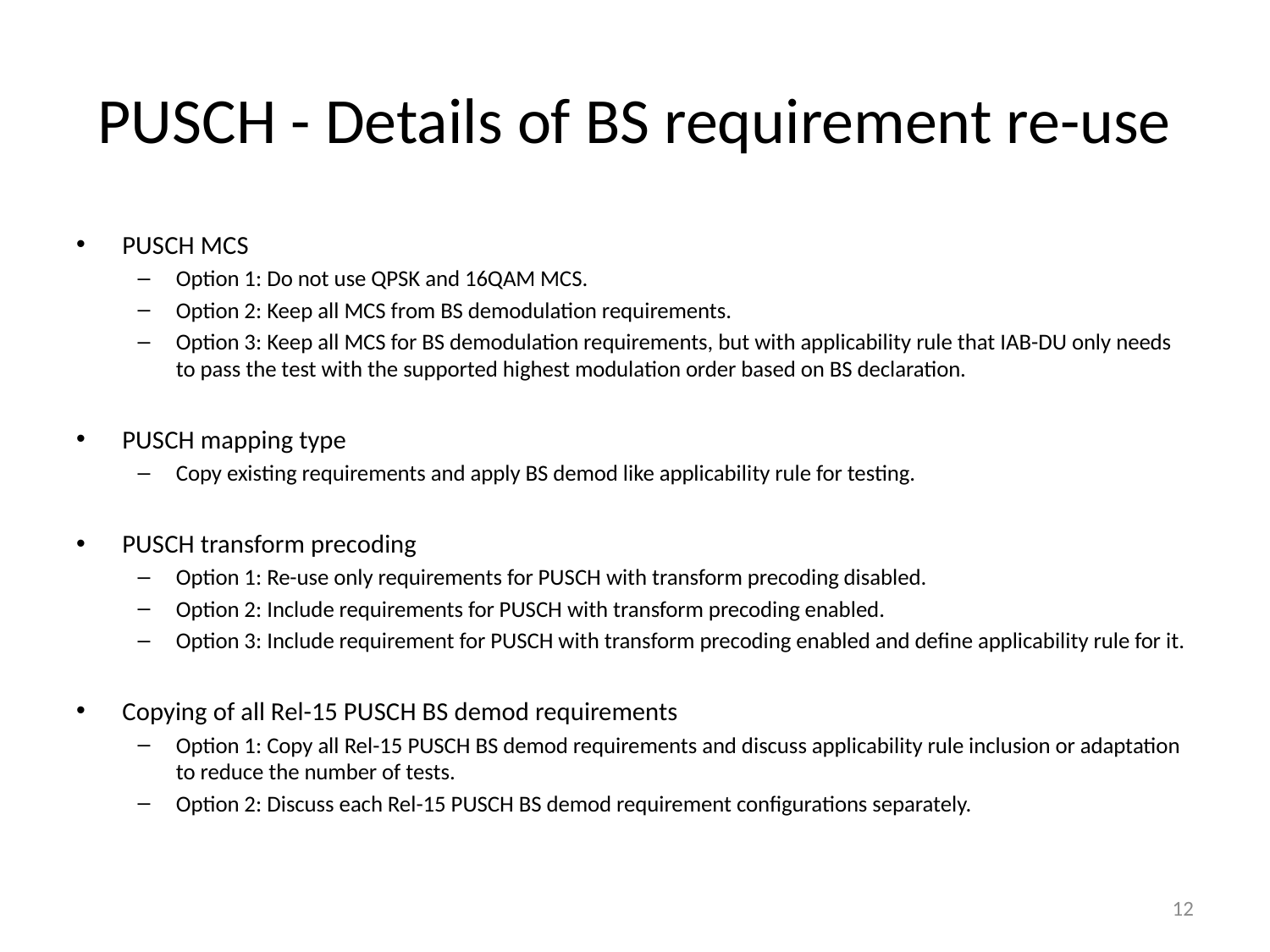

# PUSCH - Details of BS requirement re-use
PUSCH MCS
Option 1: Do not use QPSK and 16QAM MCS.
Option 2: Keep all MCS from BS demodulation requirements.
Option 3: Keep all MCS for BS demodulation requirements, but with applicability rule that IAB-DU only needs to pass the test with the supported highest modulation order based on BS declaration.

PUSCH mapping type
Copy existing requirements and apply BS demod like applicability rule for testing.

PUSCH transform precoding
Option 1: Re-use only requirements for PUSCH with transform precoding disabled.
Option 2: Include requirements for PUSCH with transform precoding enabled.
Option 3: Include requirement for PUSCH with transform precoding enabled and define applicability rule for it.

Copying of all Rel-15 PUSCH BS demod requirements
Option 1: Copy all Rel-15 PUSCH BS demod requirements and discuss applicability rule inclusion or adaptation to reduce the number of tests.
Option 2: Discuss each Rel-15 PUSCH BS demod requirement configurations separately.
12